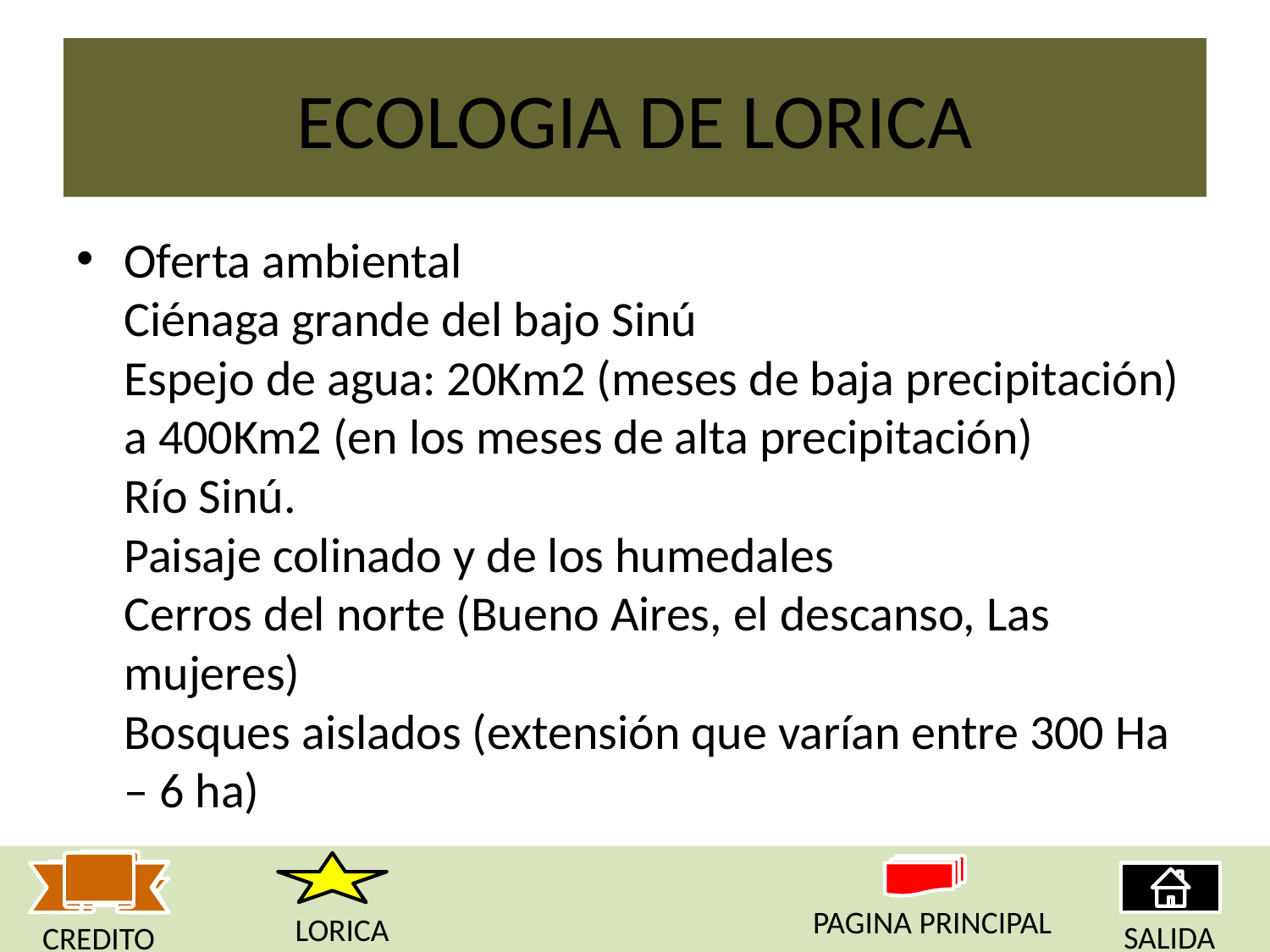

# ECOLOGIA DE LORICA
Oferta ambiental
Ciénaga grande del bajo Sinú
Espejo de agua: 20Km2 (meses de baja precipitación) a 400Km2 (en los meses de alta precipitación)
Río Sinú.
Paisaje colinado y de los humedales
Cerros del norte (Bueno Aires, el descanso, Las mujeres)
Bosques aislados (extensión que varían entre 300 Ha – 6 ha)

PAGINA PRINCIPAL
LORICA
SALIDA
CREDITO